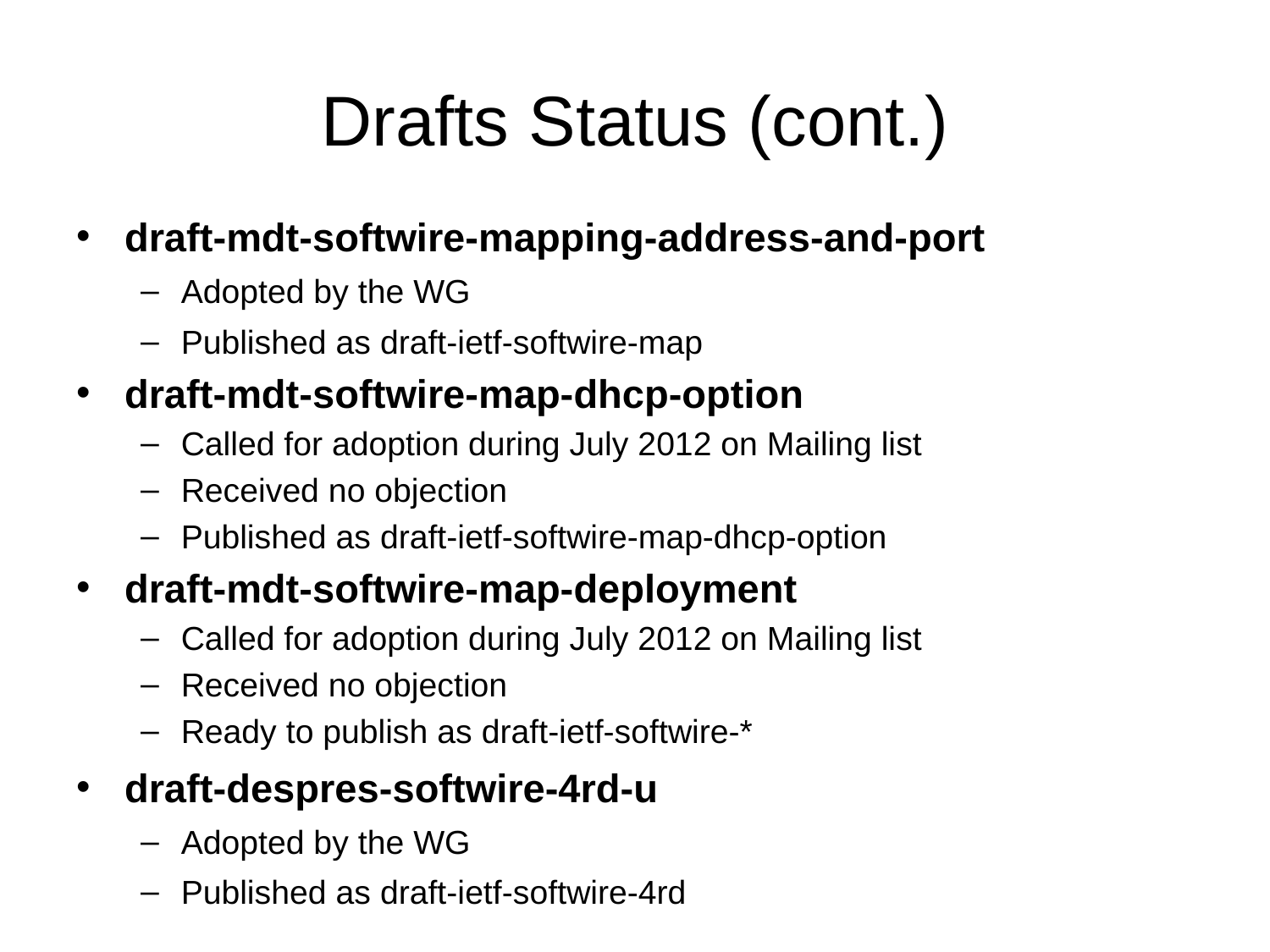

# Drafts Status (cont.)
draft-mdt-softwire-mapping-address-and-port
Adopted by the WG
Published as draft-ietf-softwire-map
draft-mdt-softwire-map-dhcp-option
Called for adoption during July 2012 on Mailing list
Received no objection
Published as draft-ietf-softwire-map-dhcp-option
draft-mdt-softwire-map-deployment
Called for adoption during July 2012 on Mailing list
Received no objection
Ready to publish as draft-ietf-softwire-*
draft-despres-softwire-4rd-u
Adopted by the WG
Published as draft-ietf-softwire-4rd